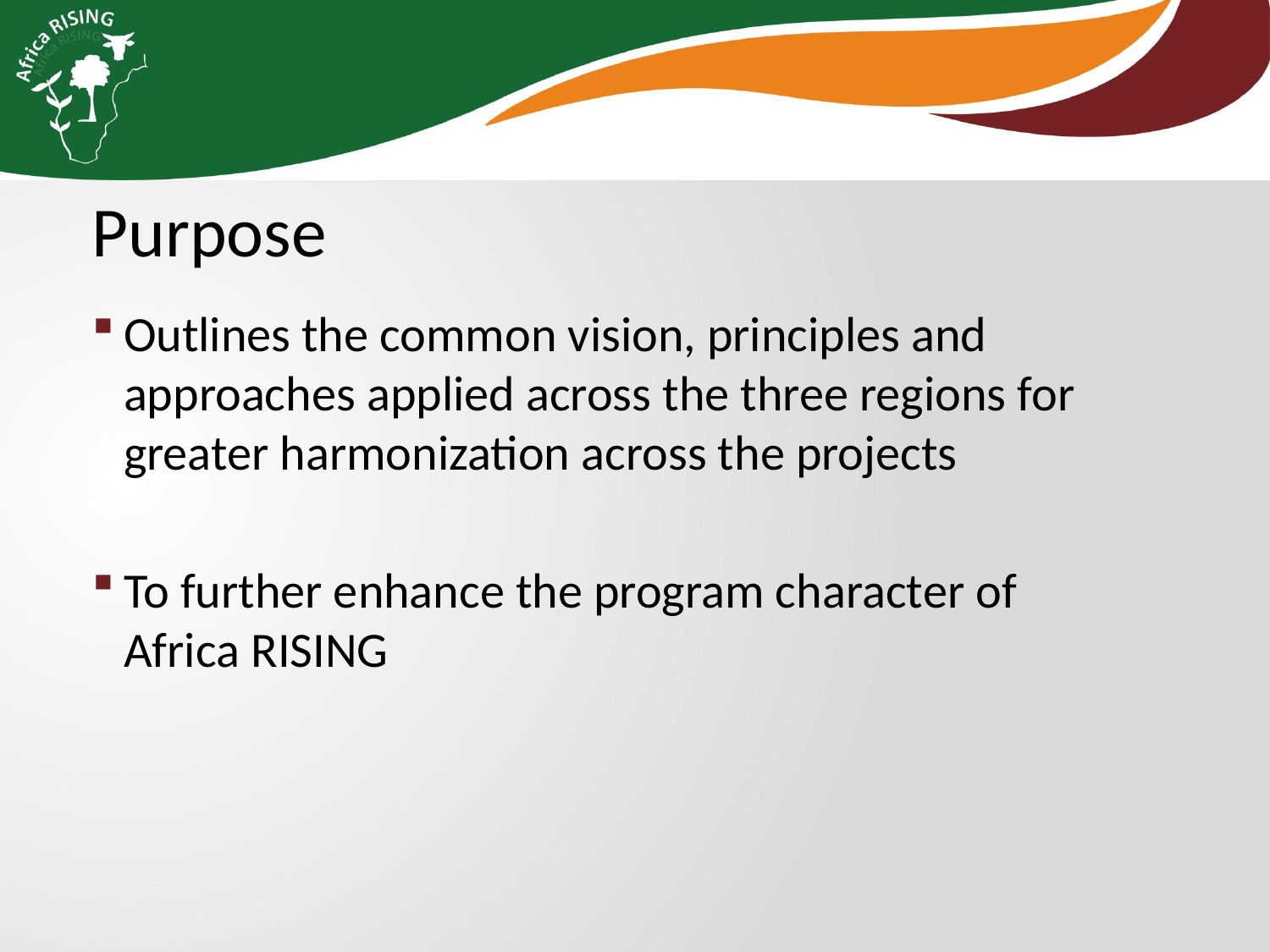

Purpose
Outlines the common vision, principles and approaches applied across the three regions for greater harmonization across the projects

To further enhance the program character of Africa RISING